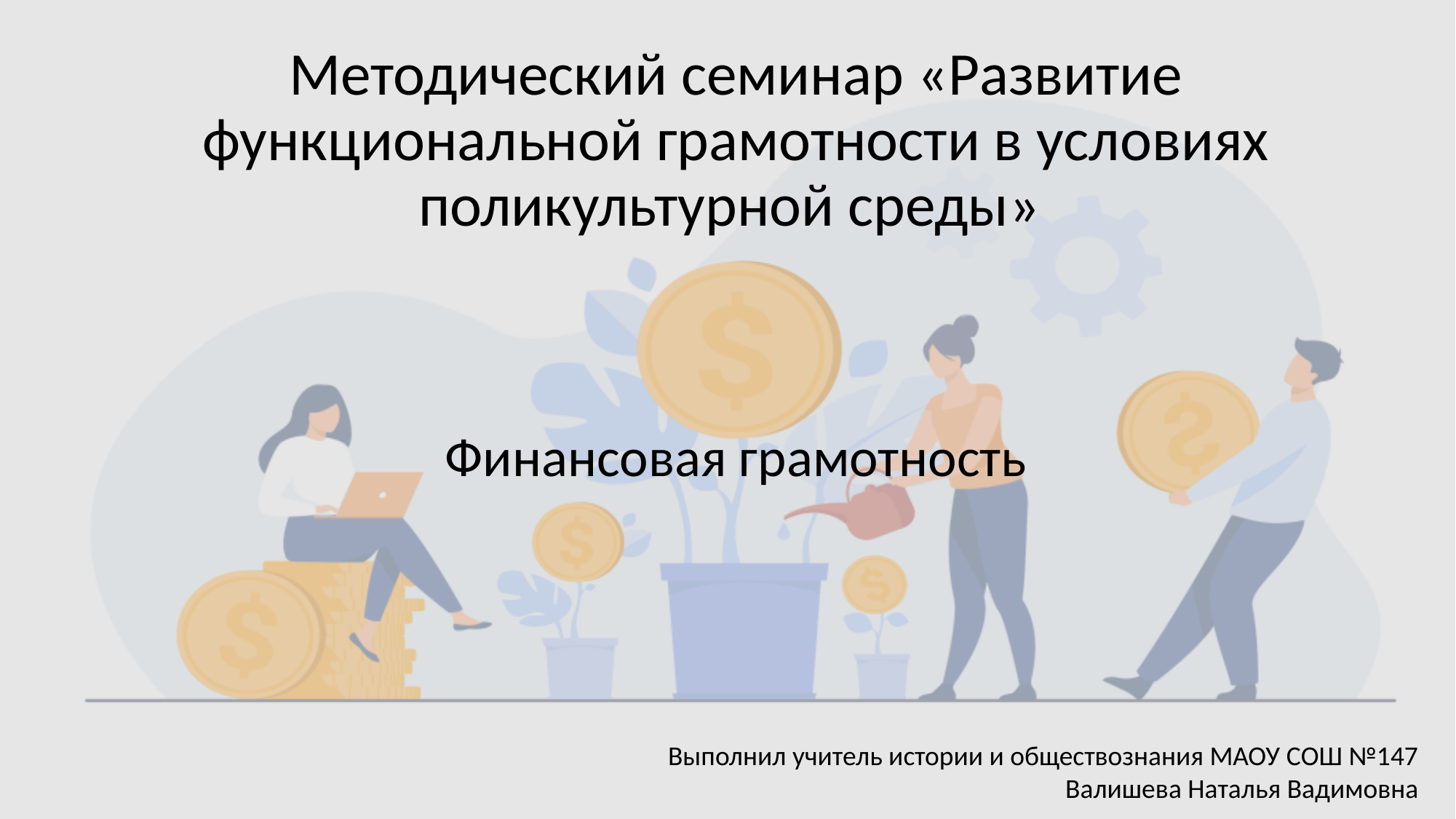

# Методический семинар «Развитие функциональной грамотности в условиях поликультурной среды»
Финансовая грамотность

Выполнил учитель истории и обществознания МАОУ СОШ №147
Валишева Наталья Вадимовна